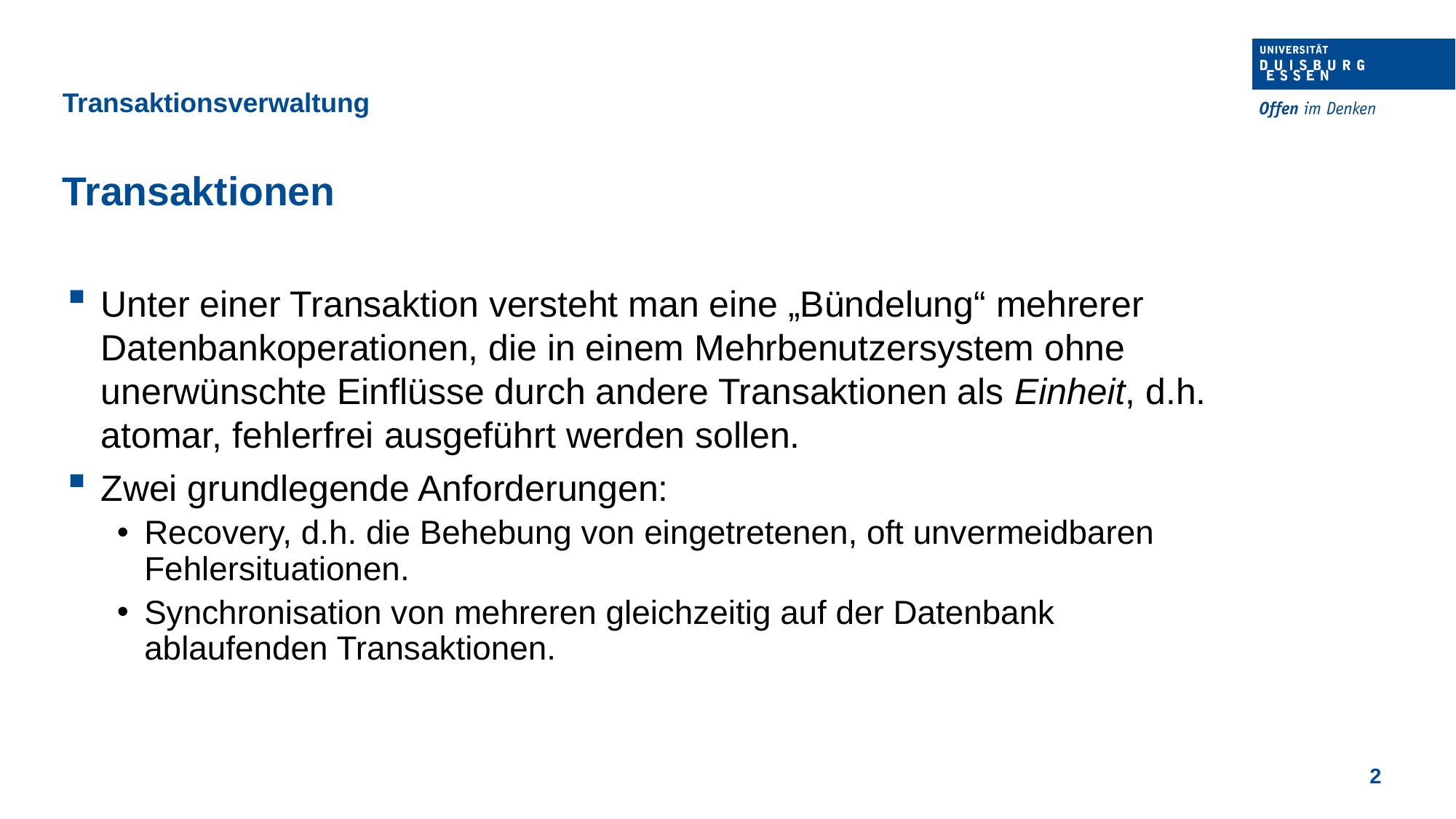

Transaktionsverwaltung
Transaktionen
Unter einer Transaktion versteht man eine „Bündelung“ mehrerer Datenbankoperationen, die in einem Mehrbenutzersystem ohne unerwünschte Einflüsse durch andere Transaktionen als Einheit, d.h. atomar, fehlerfrei ausgeführt werden sollen.
Zwei grundlegende Anforderungen:
Recovery, d.h. die Behebung von eingetretenen, oft unvermeidbaren Fehlersituationen.
Synchronisation von mehreren gleichzeitig auf der Datenbank ablaufenden Transaktionen.

2